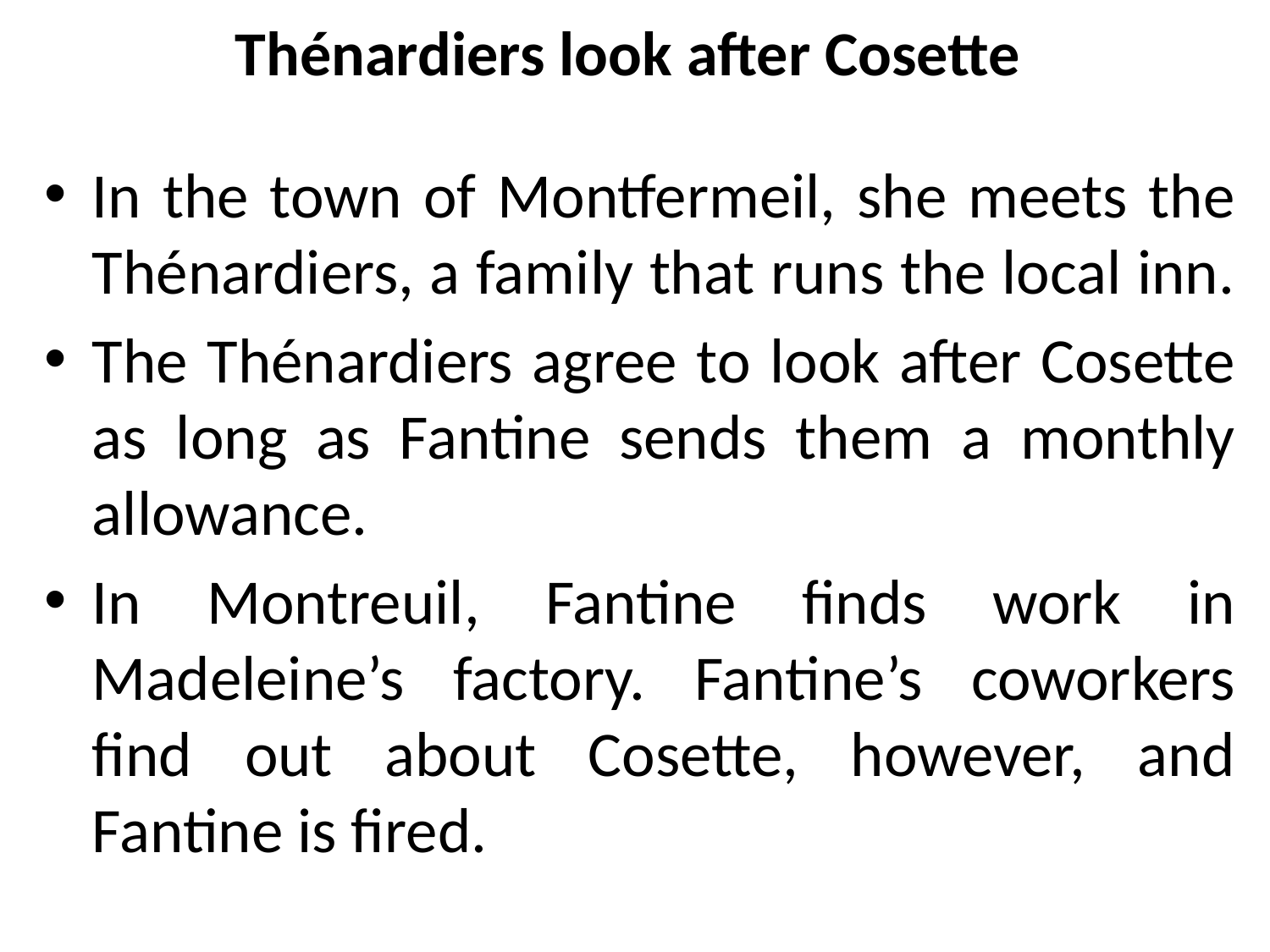

# Thénardiers look after Cosette
In the town of Montfermeil, she meets the Thénardiers, a family that runs the local inn.
The Thénardiers agree to look after Cosette as long as Fantine sends them a monthly allowance.
In Montreuil, Fantine finds work in Madeleine’s factory. Fantine’s coworkers find out about Cosette, however, and Fantine is fired.